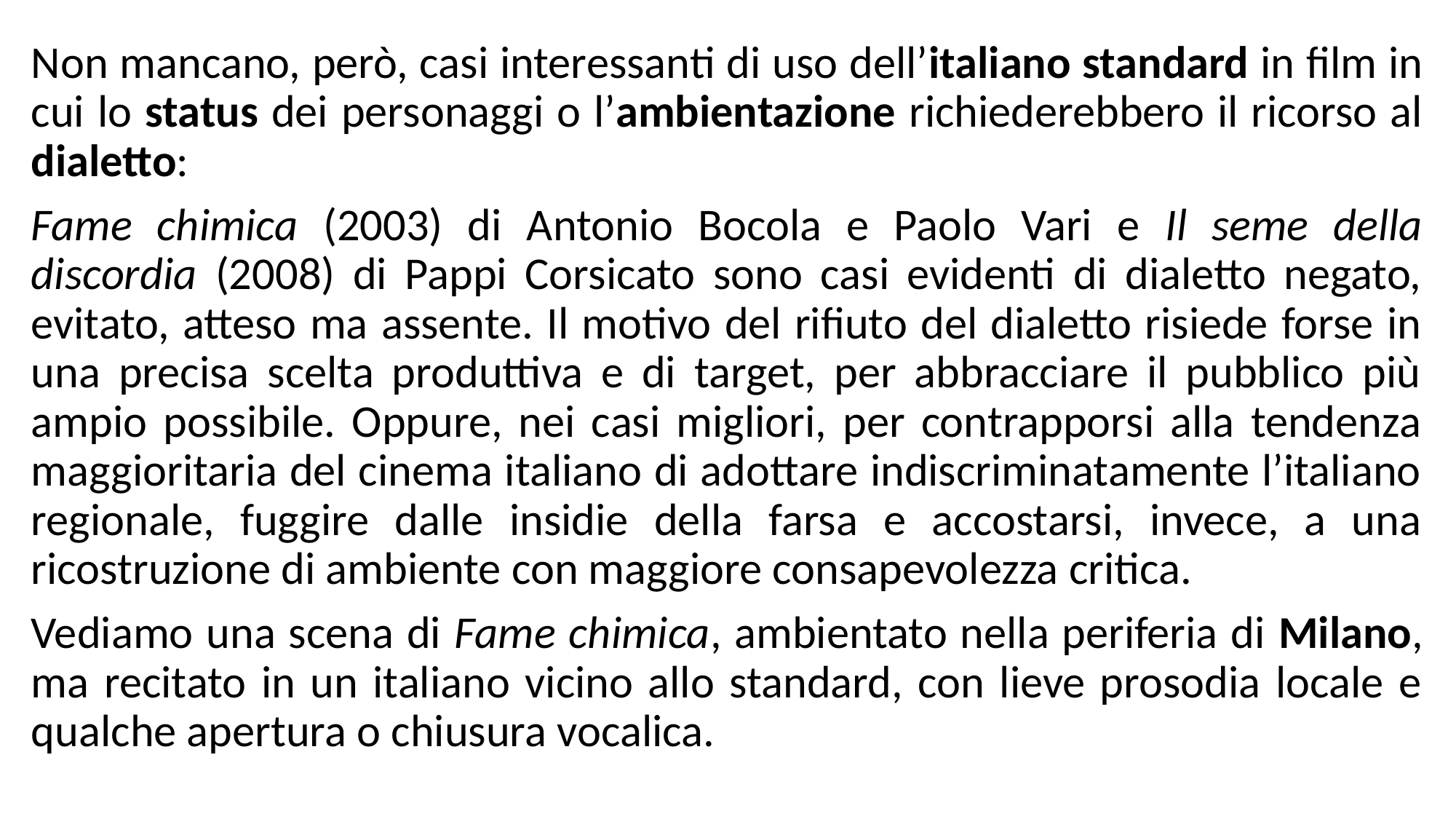

Non mancano, però, casi interessanti di uso dell’italiano standard in film in cui lo status dei personaggi o l’ambientazione richiederebbero il ricorso al dialetto:
Fame chimica (2003) di Antonio Bocola e Paolo Vari e Il seme della discordia (2008) di Pappi Corsicato sono casi evidenti di dialetto negato, evitato, atteso ma assente. Il motivo del rifiuto del dialetto risiede forse in una precisa scelta produttiva e di target, per abbracciare il pubblico più ampio possibile. Oppure, nei casi migliori, per contrapporsi alla tendenza maggioritaria del cinema italiano di adottare indiscriminatamente l’italiano regionale, fuggire dalle insidie della farsa e accostarsi, invece, a una ricostruzione di ambiente con maggiore consapevolezza critica.
Vediamo una scena di Fame chimica, ambientato nella periferia di Milano, ma recitato in un italiano vicino allo standard, con lieve prosodia locale e qualche apertura o chiusura vocalica.